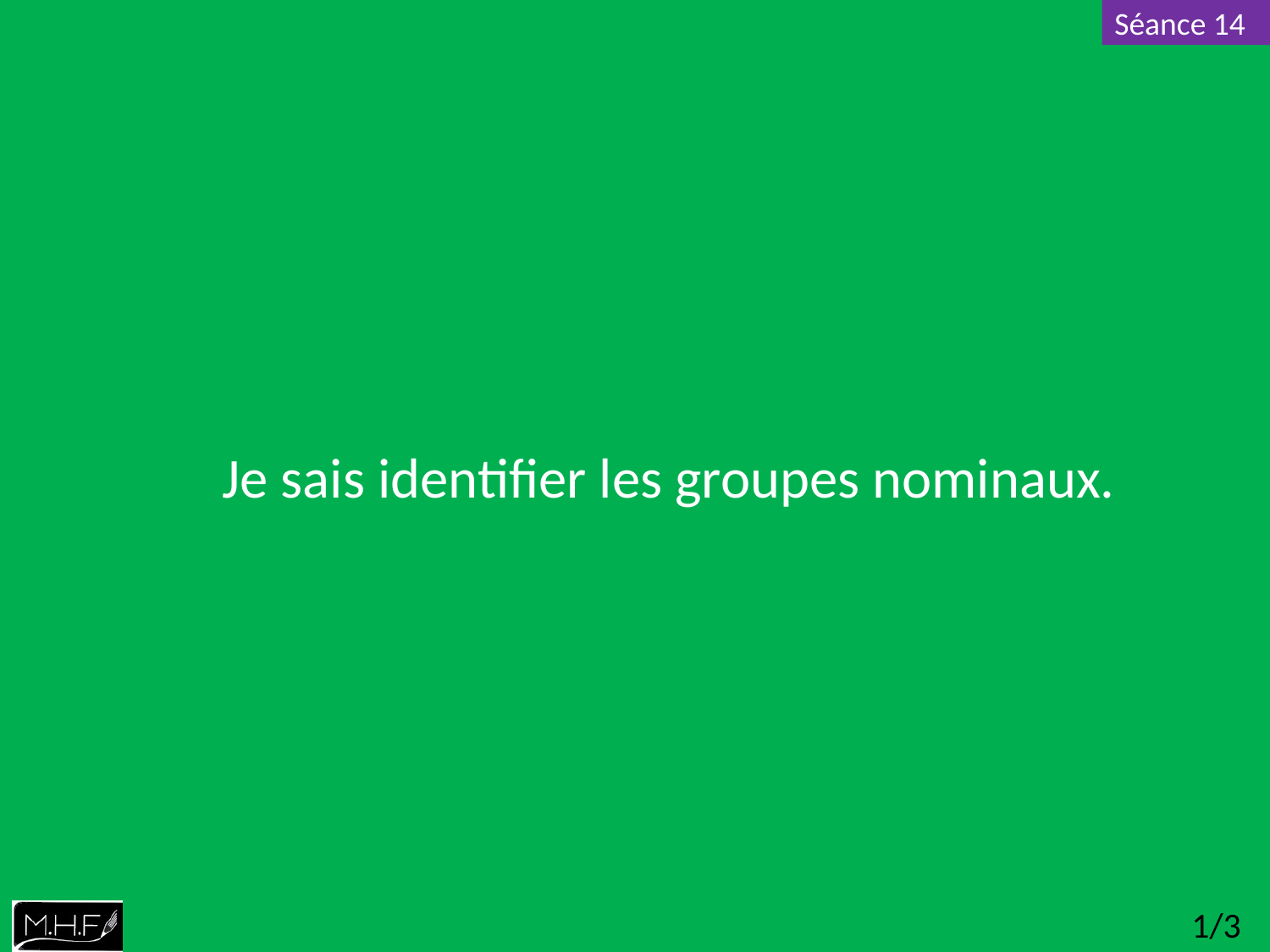

Je sais identifier les groupes nominaux.
1/3